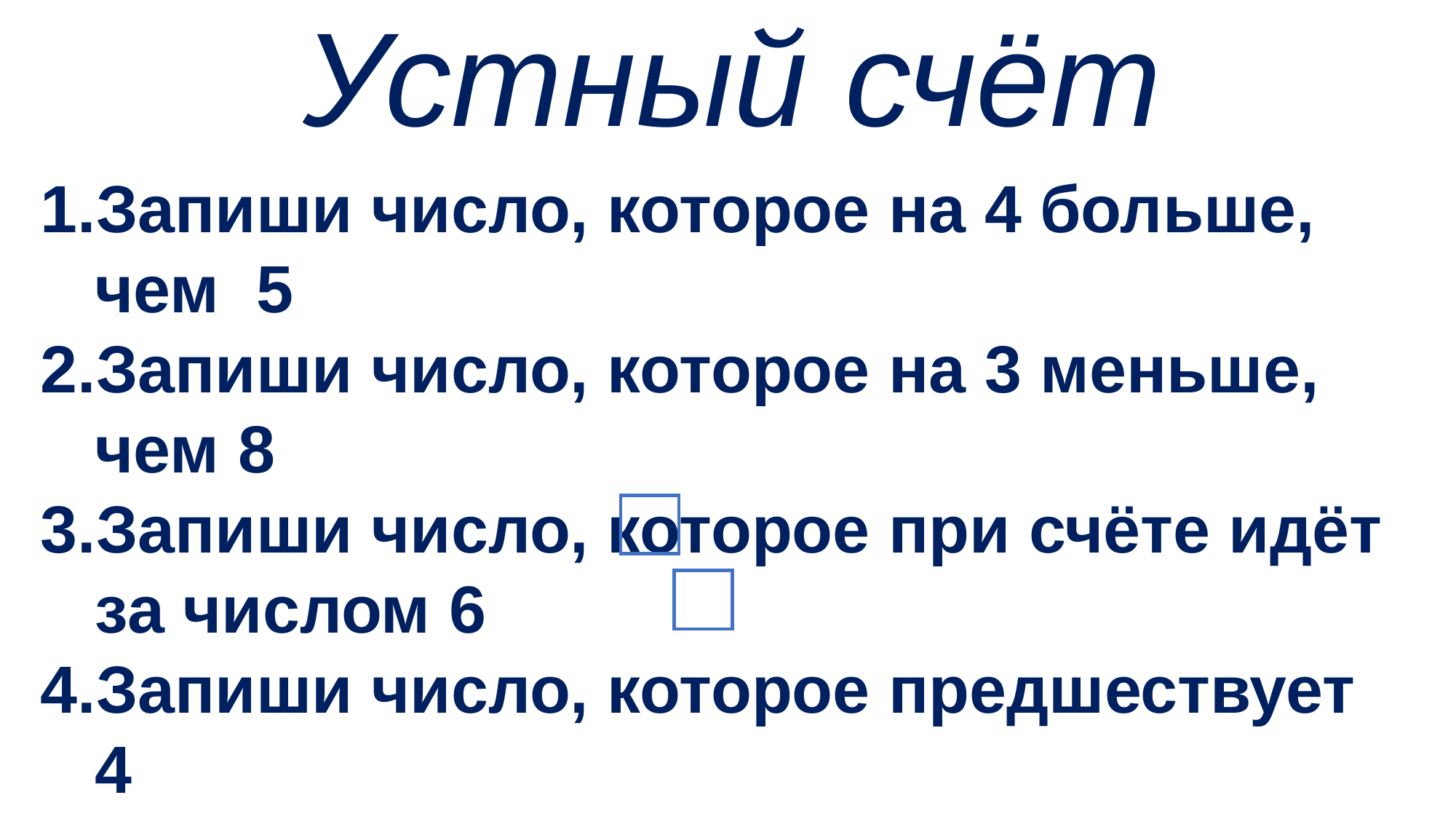

Устный счёт
Запиши число, которое на 4 больше, чем  5
Запиши число, которое на 3 меньше, чем 8
Запиши число, которое при счёте идёт за числом 6
Запиши число, которое предшествует 4
Вставь пропущенное число           - 4 = 2
6. Вставь пропущенное число  4 +        = 8
7. К какому числу надо прибавить 4, чтобы получить 9